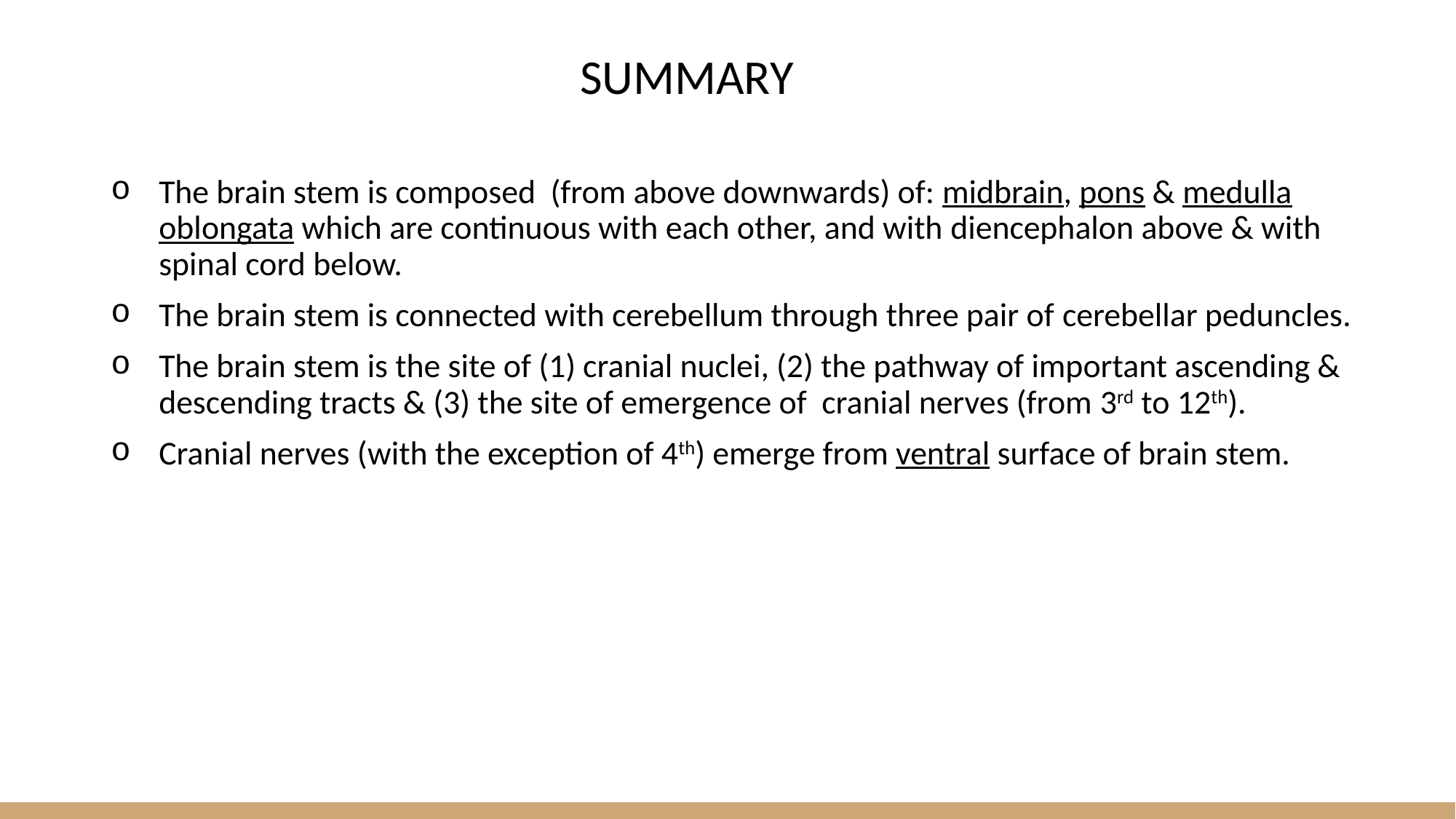

# SUMMARY
The brain stem is composed  (from above downwards) of: midbrain, pons & medulla oblongata which are continuous with each other, and with diencephalon above & with spinal cord below.
The brain stem is connected with cerebellum through three pair of cerebellar peduncles.
The brain stem is the site of (1) cranial nuclei, (2) the pathway of important ascending & descending tracts & (3) the site of emergence of  cranial nerves (from 3rd to 12th).
Cranial nerves (with the exception of 4th) emerge from ventral surface of brain stem.